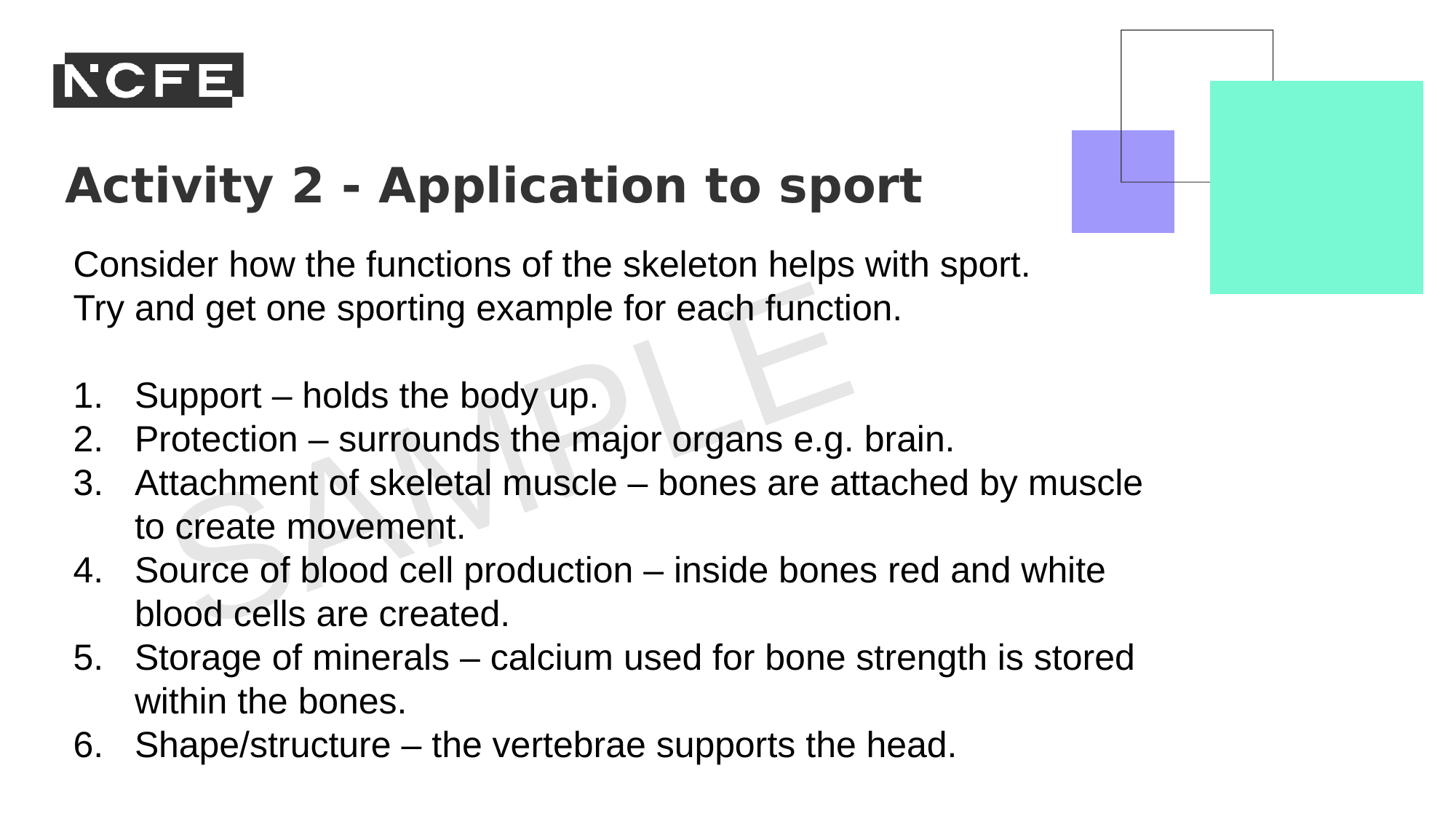

Activity 2 - Application to sport
Consider how the functions of the skeleton helps with sport.
Try and get one sporting example for each function.

Support – holds the body up.
Protection – surrounds the major organs e.g. brain.
Attachment of skeletal muscle – bones are attached by muscle to create movement.
Source of blood cell production – inside bones red and white blood cells are created.
Storage of minerals – calcium used for bone strength is stored within the bones.
Shape/structure – the vertebrae supports the head.